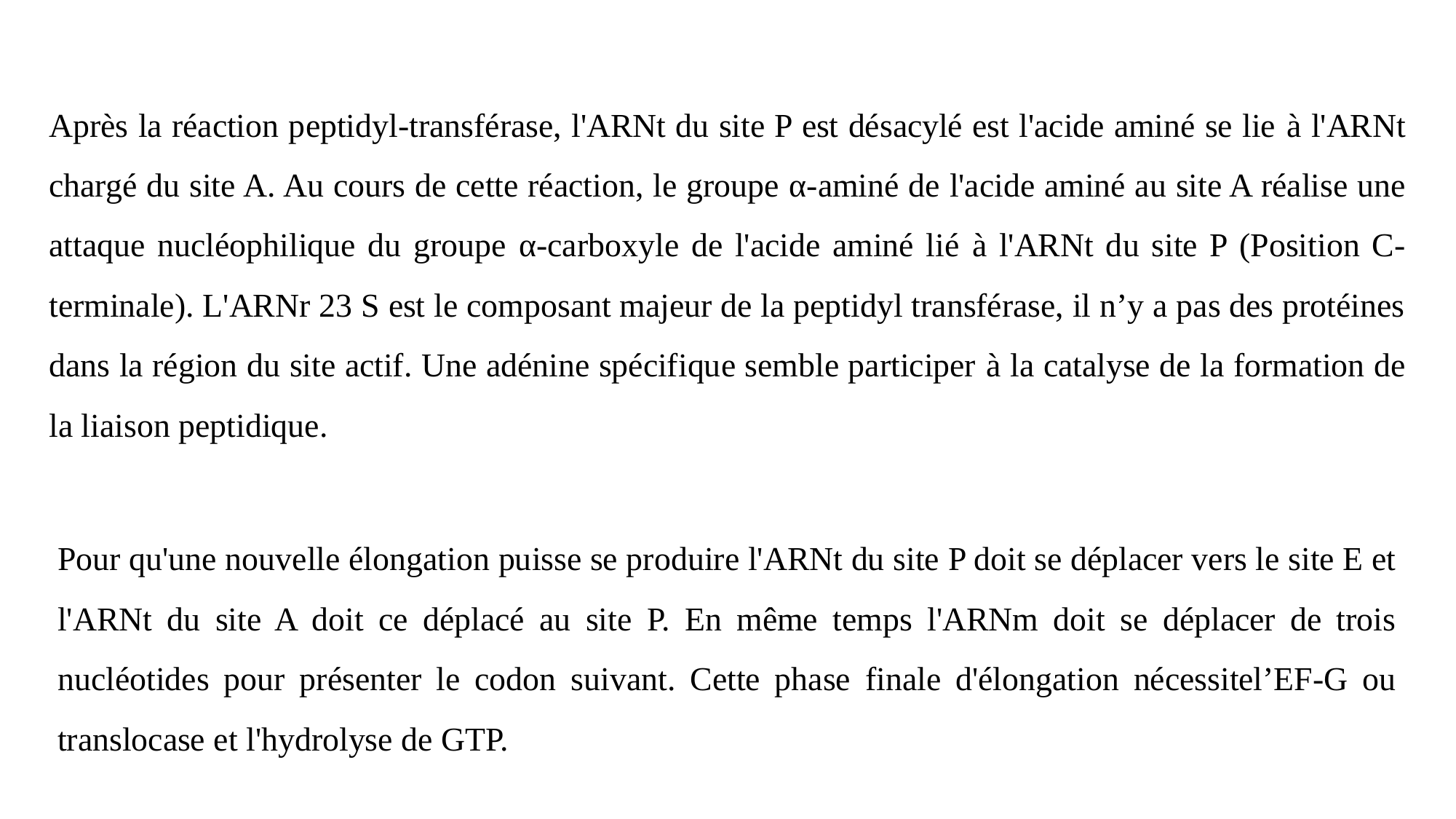

Après la réaction peptidyl-transférase, l'ARNt du site P est désacylé est l'acide aminé se lie à l'ARNt chargé du site A. Au cours de cette réaction, le groupe α-aminé de l'acide aminé au site A réalise une attaque nucléophilique du groupe α-carboxyle de l'acide aminé lié à l'ARNt du site P (Position C-terminale). L'ARNr 23 S est le composant majeur de la peptidyl transférase, il n’y a pas des protéines dans la région du site actif. Une adénine spécifique semble participer à la catalyse de la formation de la liaison peptidique.
Pour qu'une nouvelle élongation puisse se produire l'ARNt du site P doit se déplacer vers le site E et l'ARNt du site A doit ce déplacé au site P. En même temps l'ARNm doit se déplacer de trois nucléotides pour présenter le codon suivant. Cette phase finale d'élongation nécessitel’EF-G ou translocase et l'hydrolyse de GTP.